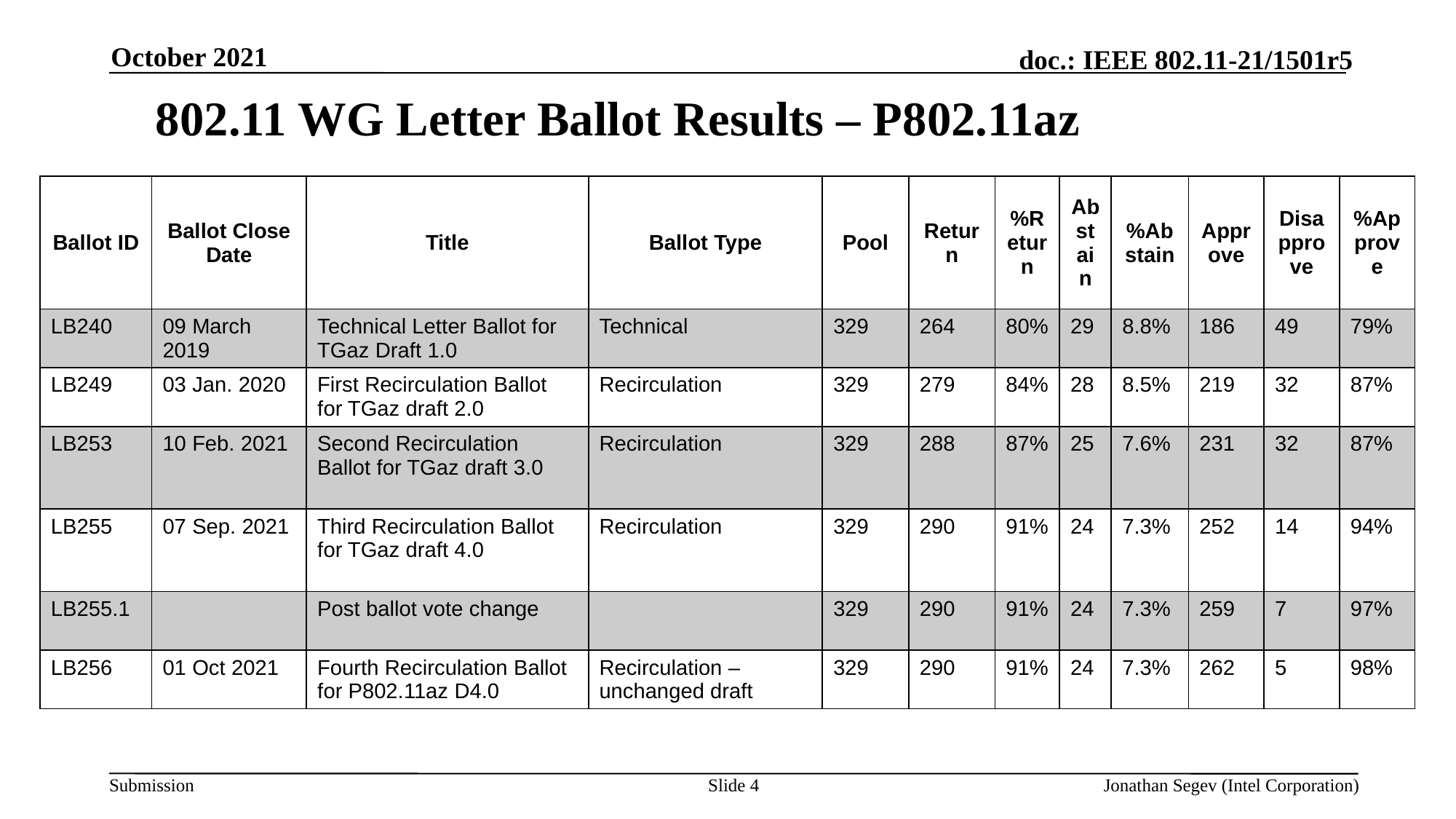

October 2021
802.11 WG Letter Ballot Results – P802.11az
| Ballot ID | Ballot Close Date | Title | Ballot Type | Pool | Return | %Return | Abstain | %Abstain | Approve | Disapprove | %Approve |
| --- | --- | --- | --- | --- | --- | --- | --- | --- | --- | --- | --- |
| LB240 | 09 March 2019 | Technical Letter Ballot for TGaz Draft 1.0 | Technical | 329 | 264 | 80% | 29 | 8.8% | 186 | 49 | 79% |
| LB249 | 03 Jan. 2020 | First Recirculation Ballot for TGaz draft 2.0 | Recirculation | 329 | 279 | 84% | 28 | 8.5% | 219 | 32 | 87% |
| LB253 | 10 Feb. 2021 | Second Recirculation Ballot for TGaz draft 3.0 | Recirculation | 329 | 288 | 87% | 25 | 7.6% | 231 | 32 | 87% |
| LB255 | 07 Sep. 2021 | Third Recirculation Ballot for TGaz draft 4.0 | Recirculation | 329 | 290 | 91% | 24 | 7.3% | 252 | 14 | 94% |
| LB255.1 |  | Post ballot vote change |  | 329 | 290 | 91% | 24 | 7.3% | 259 | 7 | 97% |
| LB256 | 01 Oct 2021 | Fourth Recirculation Ballot for P802.11az D4.0 | Recirculation – unchanged draft | 329 | 290 | 91% | 24 | 7.3% | 262 | 5 | 98% |
Slide 4
Jonathan Segev (Intel Corporation)